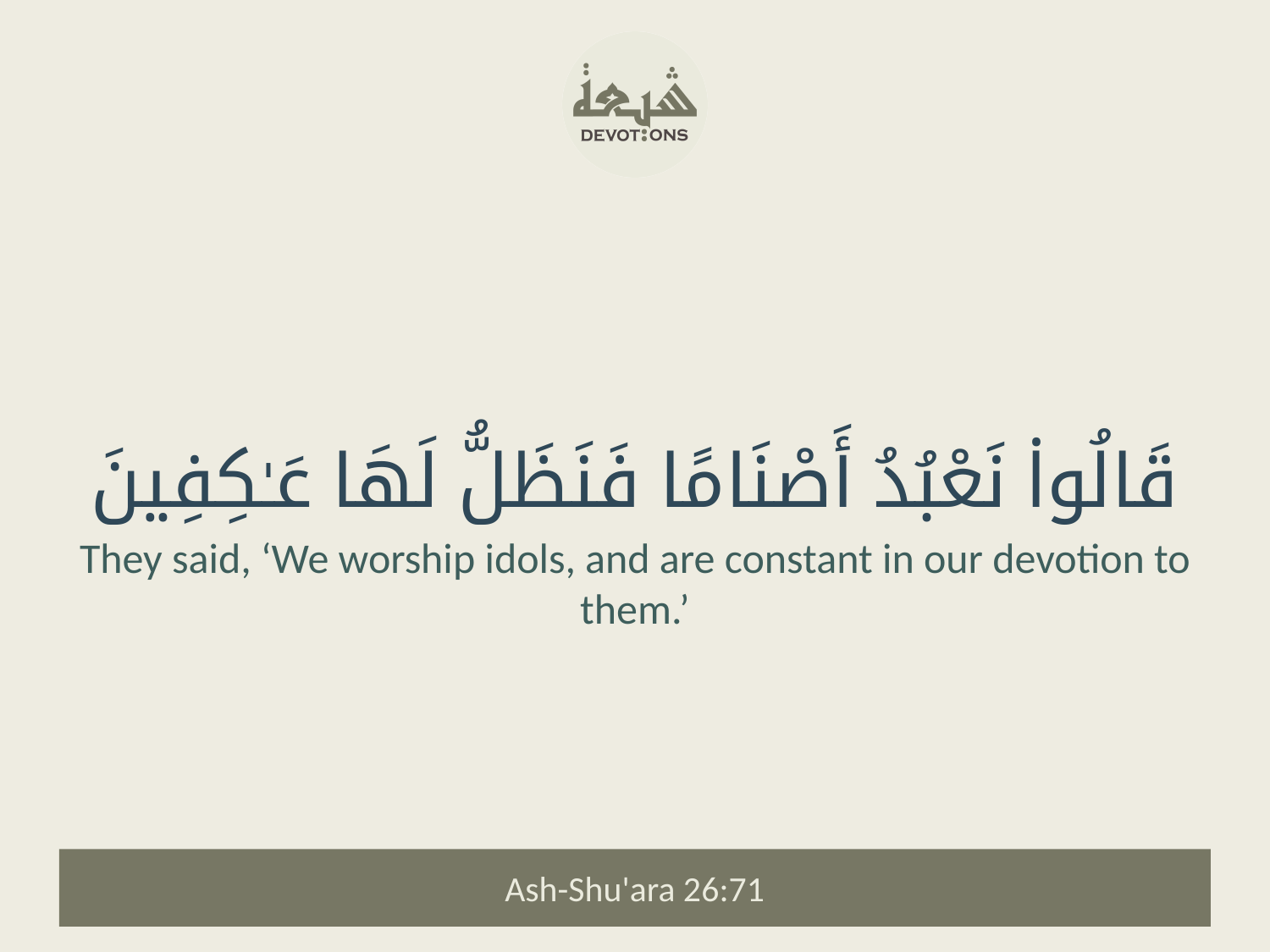

قَالُوا۟ نَعْبُدُ أَصْنَامًا فَنَظَلُّ لَهَا عَـٰكِفِينَ
They said, ‘We worship idols, and are constant in our devotion to them.’
Ash-Shu'ara 26:71